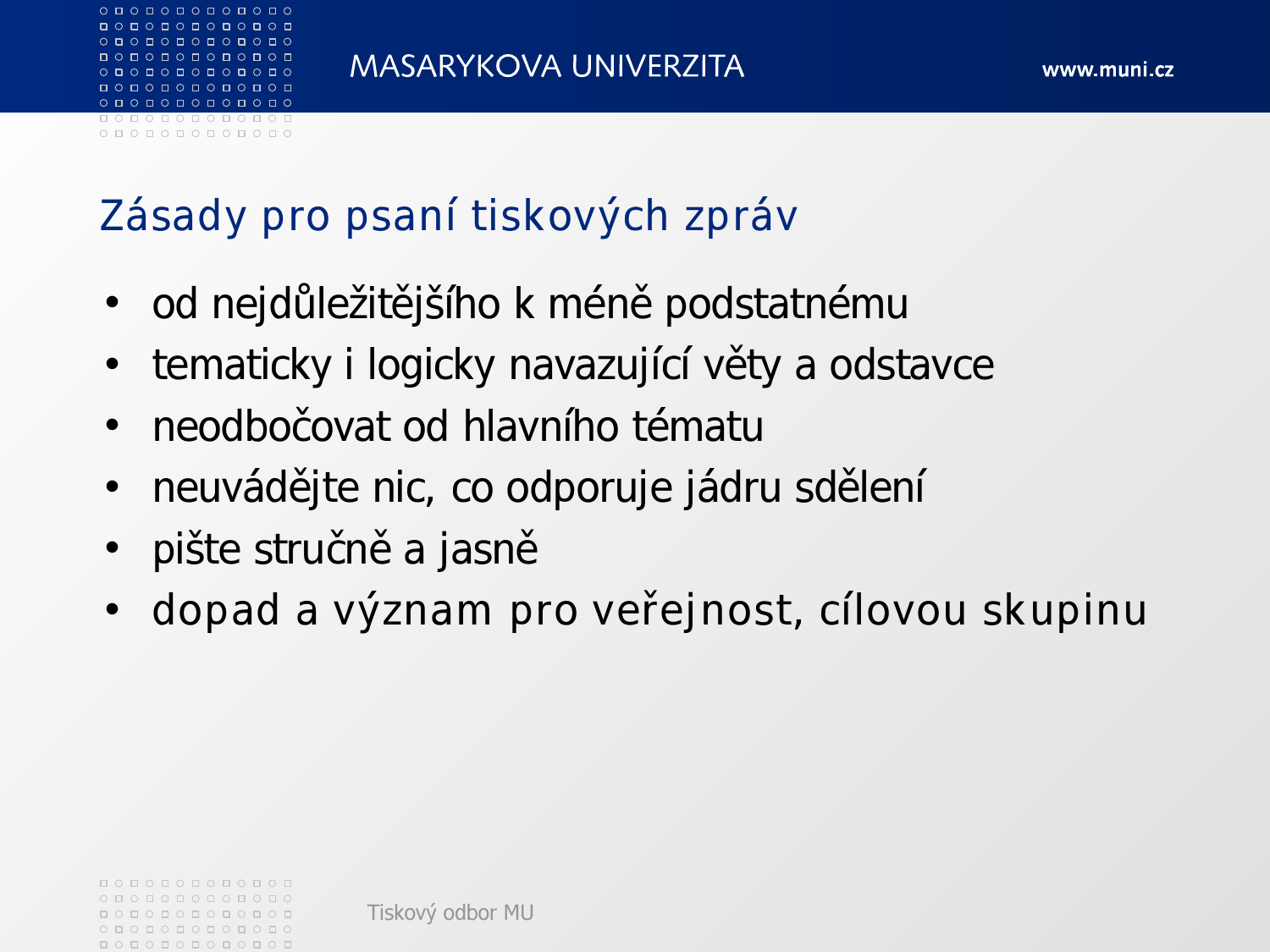

# Zásady pro psaní tiskových zpráv
od nejdůležitějšího k méně podstatnému
tematicky i logicky navazující věty a odstavce
neodbočovat od hlavního tématu
neuvádějte nic, co odporuje jádru sdělení
pište stručně a jasně
dopad a význam pro veřejnost, cílovou skupinu
Tiskový odbor MU